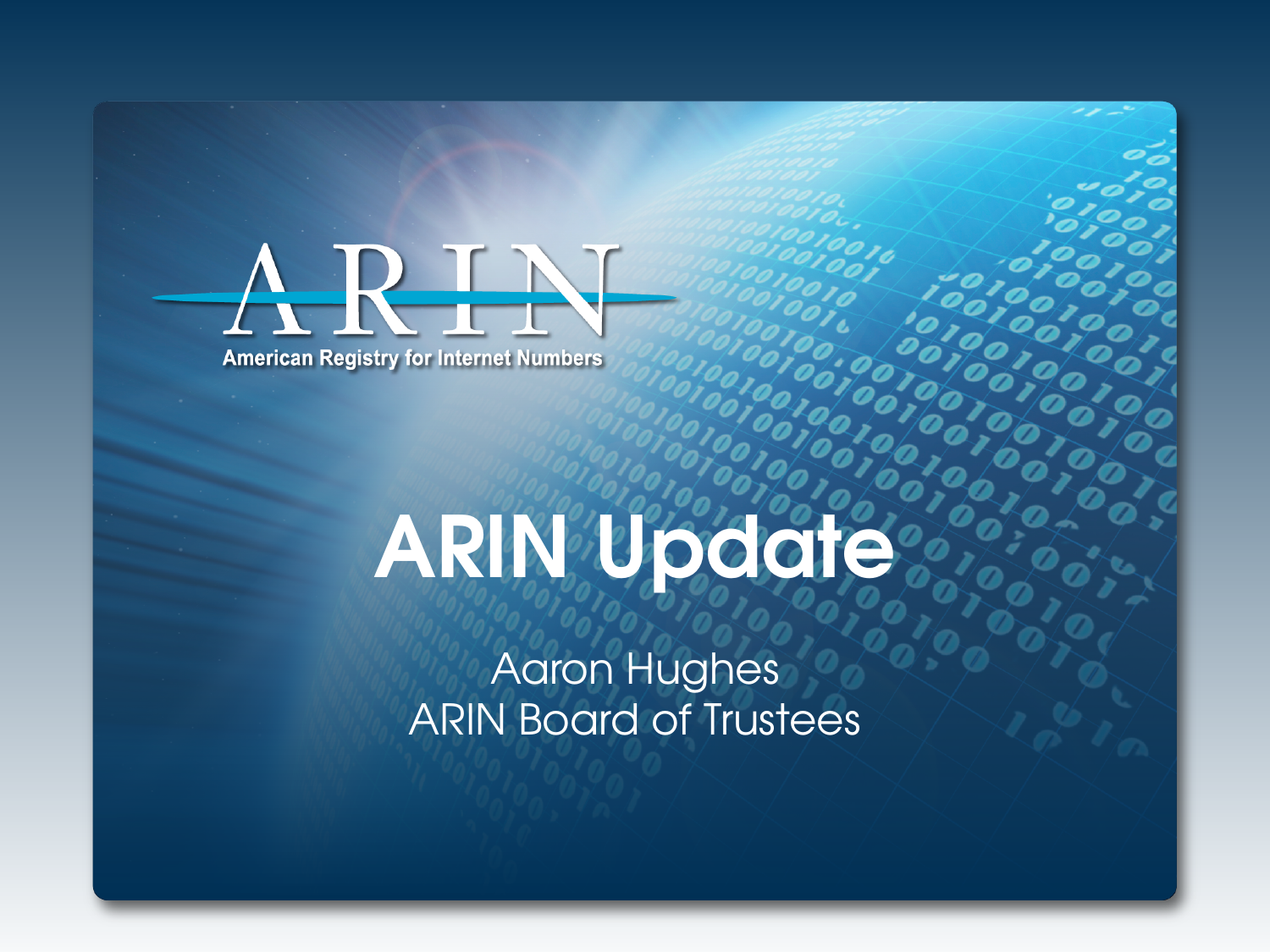

ARIN Update

Aaron Hughes
ARIN Board of Trustees